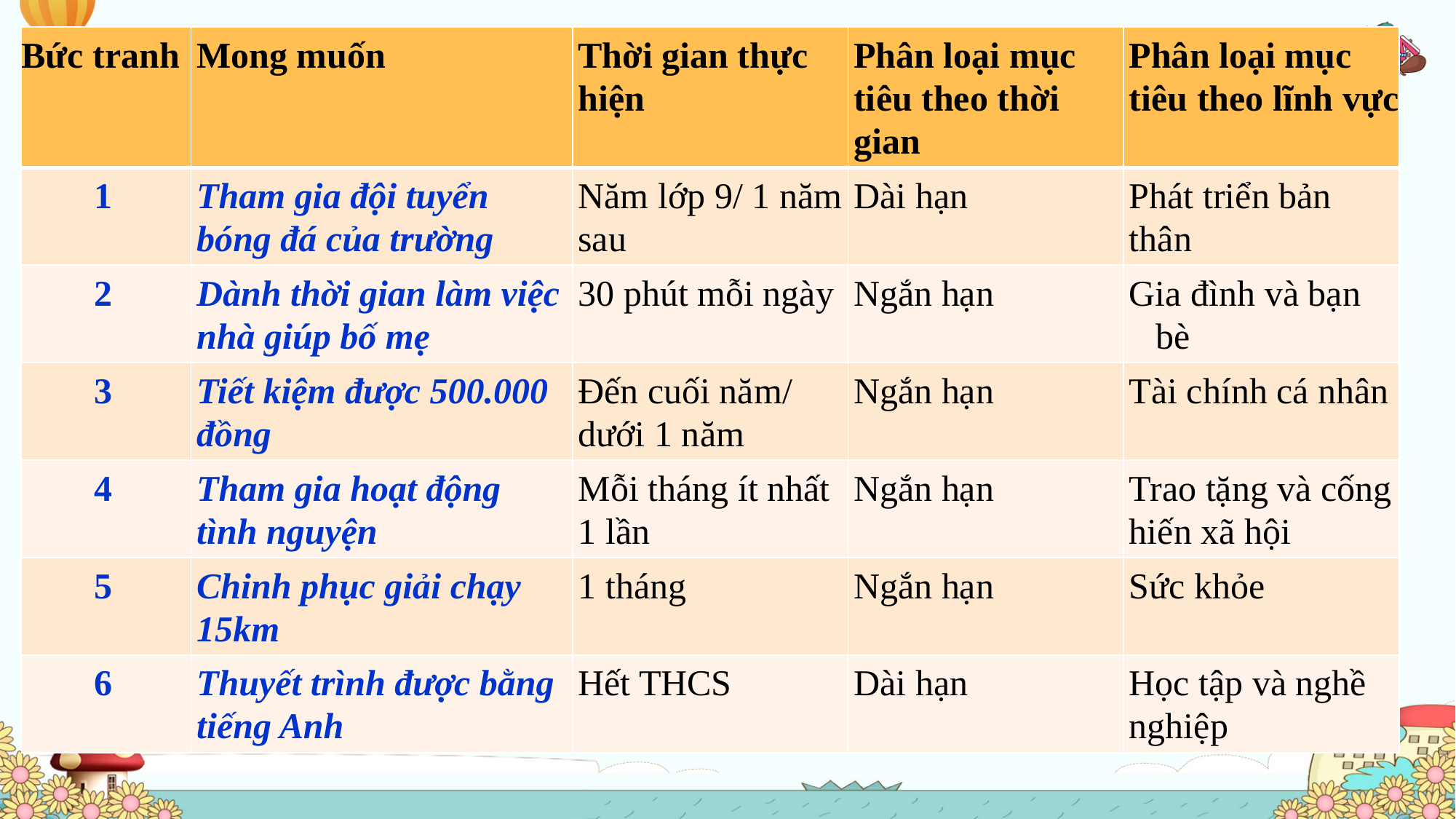

| Bức tranh | Mong muốn | Thời gian thực hiện | Phân loại mục tiêu theo thời gian | Phân loại mục tiêu theo lĩnh vực |
| --- | --- | --- | --- | --- |
| 1 | Tham gia đội tuyển bóng đá của trường | Năm lớp 9/ 1 năm sau | Dài hạn | Phát triển bản thân |
| 2 | Dành thời gian làm việc nhà giúp bố mẹ | 30 phút mỗi ngày | Ngắn hạn | Gia đình và bạn bè |
| 3 | Tiết kiệm được 500.000 đồng | Đến cuối năm/ dưới 1 năm | Ngắn hạn | Tài chính cá nhân |
| 4 | Tham gia hoạt động tình nguyện | Mỗi tháng ít nhất 1 lần | Ngắn hạn | Trao tặng và cống hiến xã hội |
| 5 | Chinh phục giải chạy 15km | 1 tháng | Ngắn hạn | Sức khỏe |
| 6 | Thuyết trình được bằng tiếng Anh | Hết THCS | Dài hạn | Học tập và nghề nghiệp |